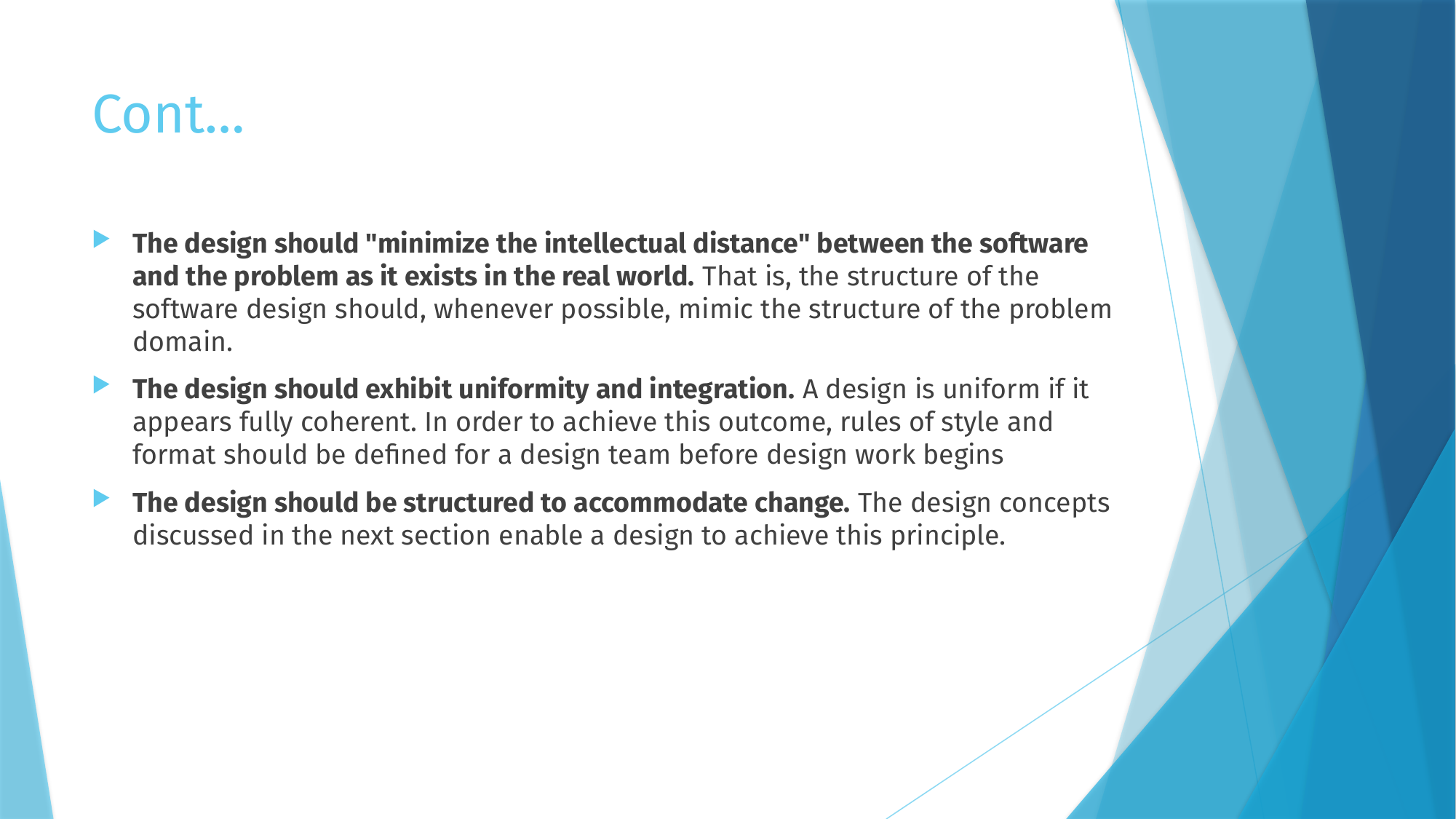

# Cont…
The design should "minimize the intellectual distance" between the software and the problem as it exists in the real world. That is, the structure of the software design should, whenever possible, mimic the structure of the problem domain.
The design should exhibit uniformity and integration. A design is uniform if it appears fully coherent. In order to achieve this outcome, rules of style and format should be defined for a design team before design work begins
The design should be structured to accommodate change. The design concepts discussed in the next section enable a design to achieve this principle.